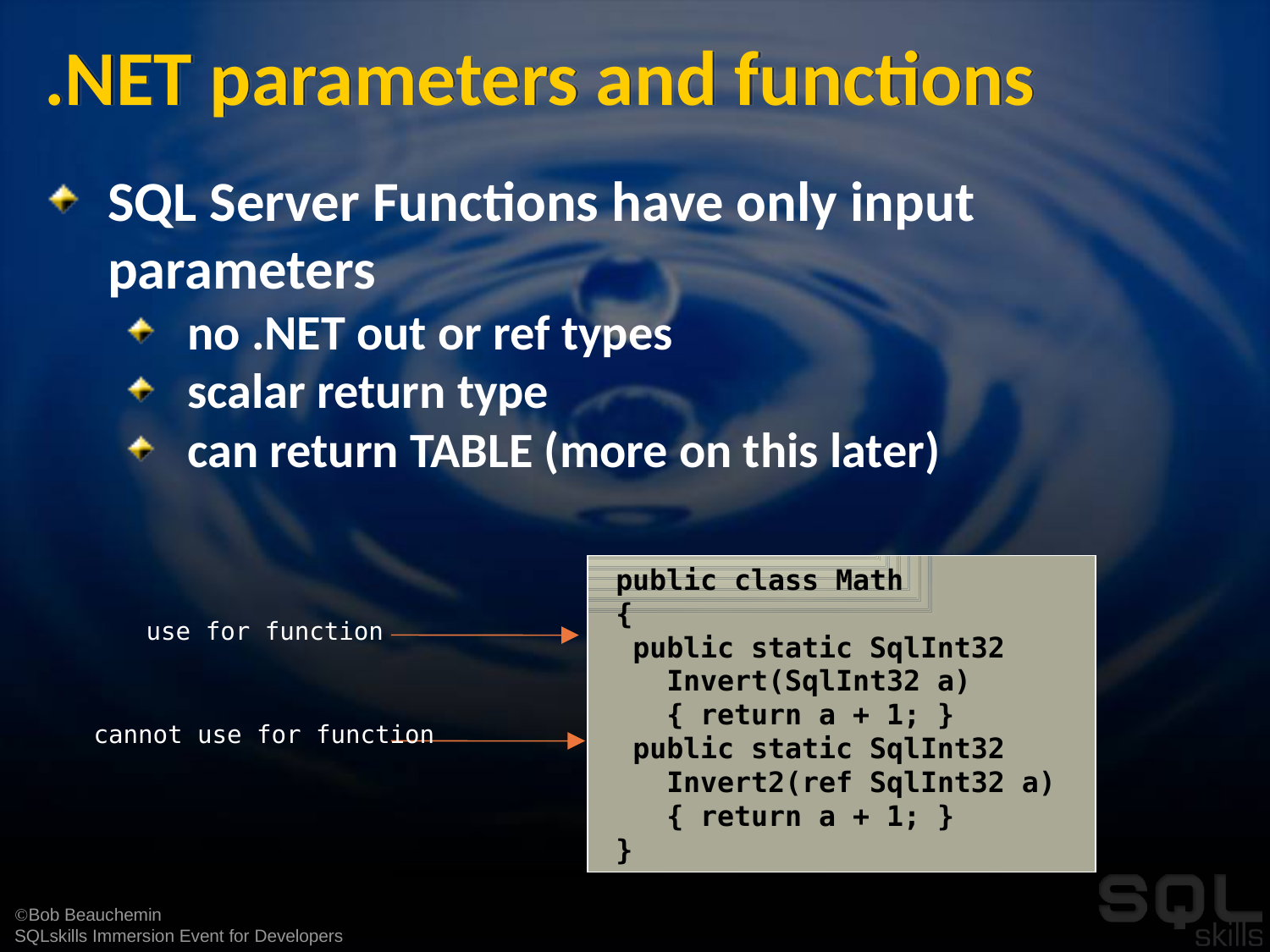

# .NET parameters and functions
SQL Server Functions have only input parameters
no .NET out or ref types
scalar return type
can return TABLE (more on this later)
public class Math
{
 public static SqlInt32
   Invert(SqlInt32 a)
   { return a + 1; }
 public static SqlInt32
   Invert2(ref SqlInt32 a)
   { return a + 1; }
}
use for function

cannot use for function